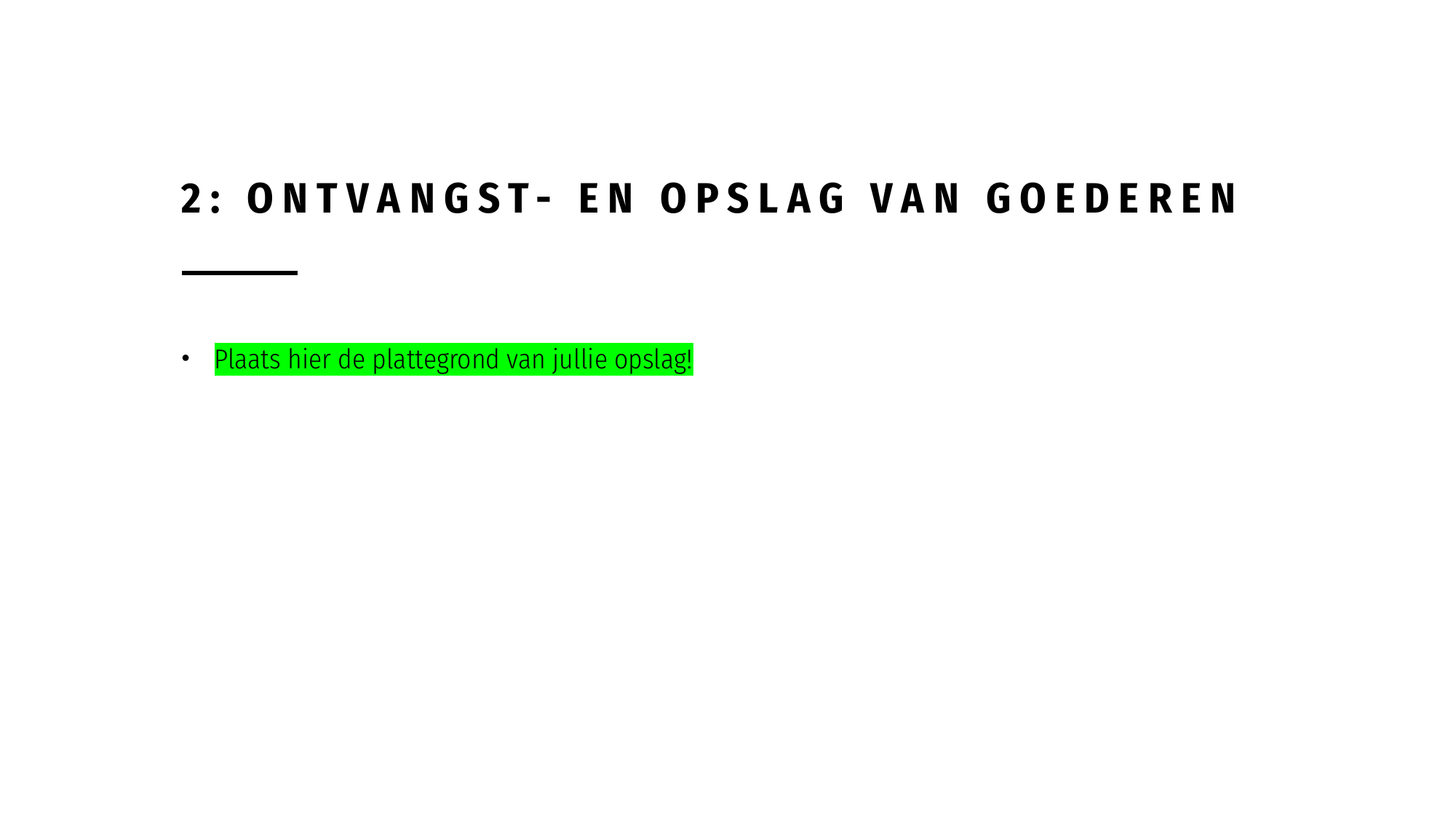

# 2: Ontvangst- en opslag van goederen
Plaats hier de plattegrond van jullie opslag!